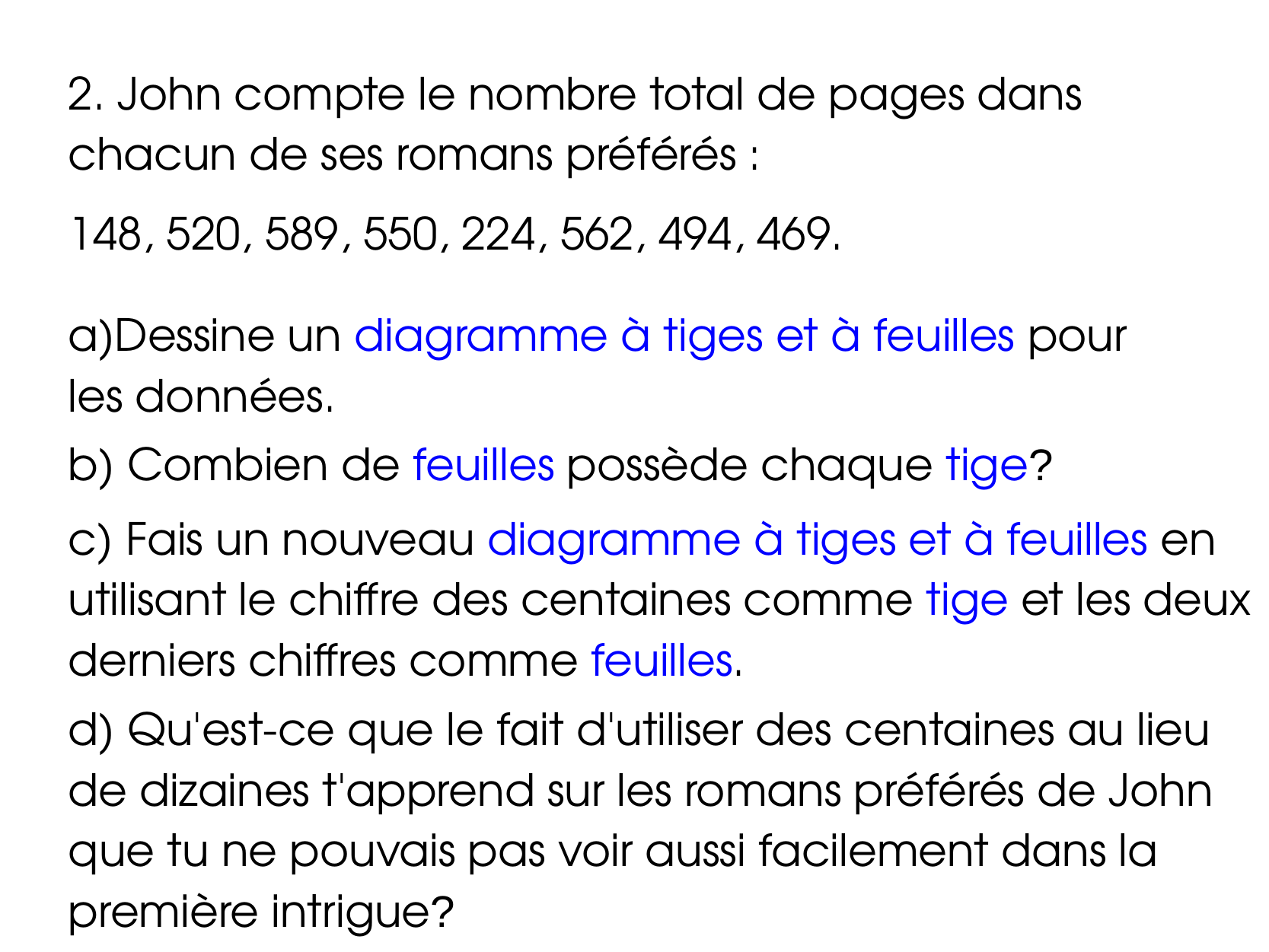

2. John compte le nombre total de pages dans chacun de ses romans préférés :
148, 520, 589, 550, 224, 562, 494, 469.
a)Dessine un diagramme à tiges et à feuilles pour les données.
b) Combien de feuilles possède chaque tige?
c) Fais un nouveau diagramme à tiges et à feuilles en utilisant le chiffre des centaines comme tige et les deux derniers chiffres comme feuilles.
d) Qu'est-ce que le fait d'utiliser des centaines au lieu de dizaines t'apprend sur les romans préférés de John que tu ne pouvais pas voir aussi facilement dans la première intrigue?